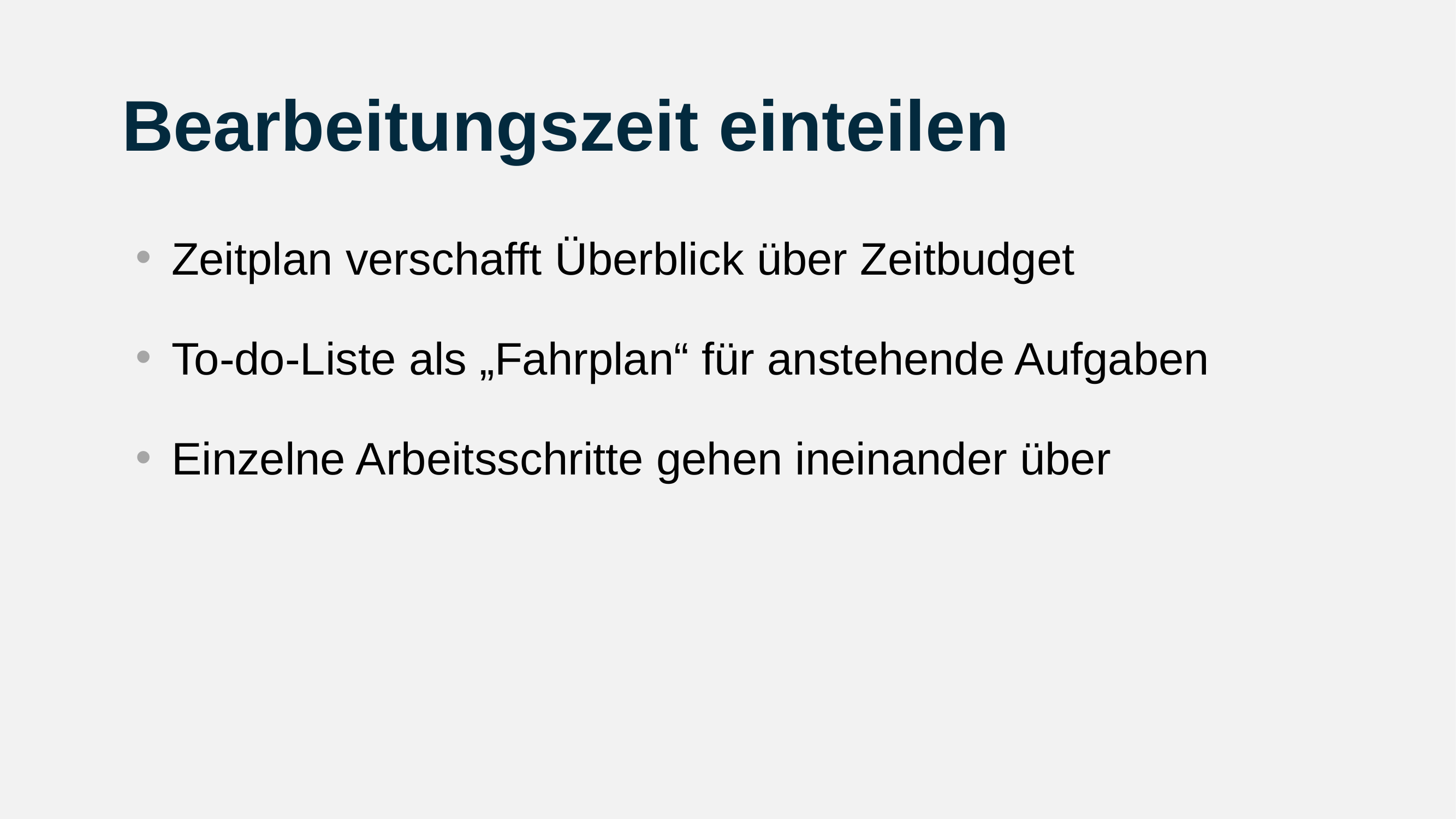

# Bearbeitungszeit einteilen
Zeitplan verschafft Überblick über Zeitbudget
To-do-Liste als „Fahrplan“ für anstehende Aufgaben
Einzelne Arbeitsschritte gehen ineinander über